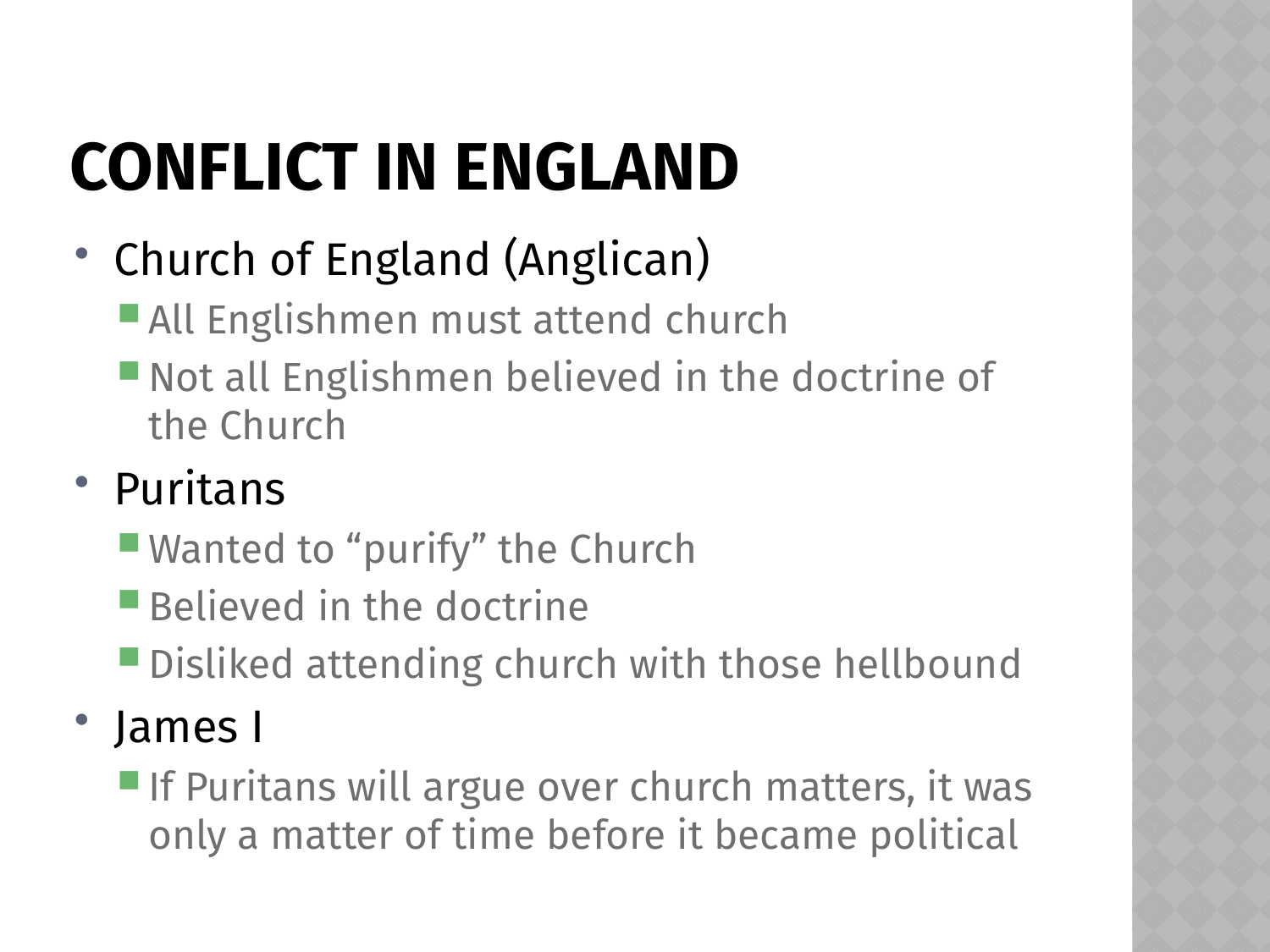

# Conflict in England
Church of England (Anglican)
All Englishmen must attend church
Not all Englishmen believed in the doctrine of the Church
Puritans
Wanted to “purify” the Church
Believed in the doctrine
Disliked attending church with those hellbound
James I
If Puritans will argue over church matters, it was only a matter of time before it became political